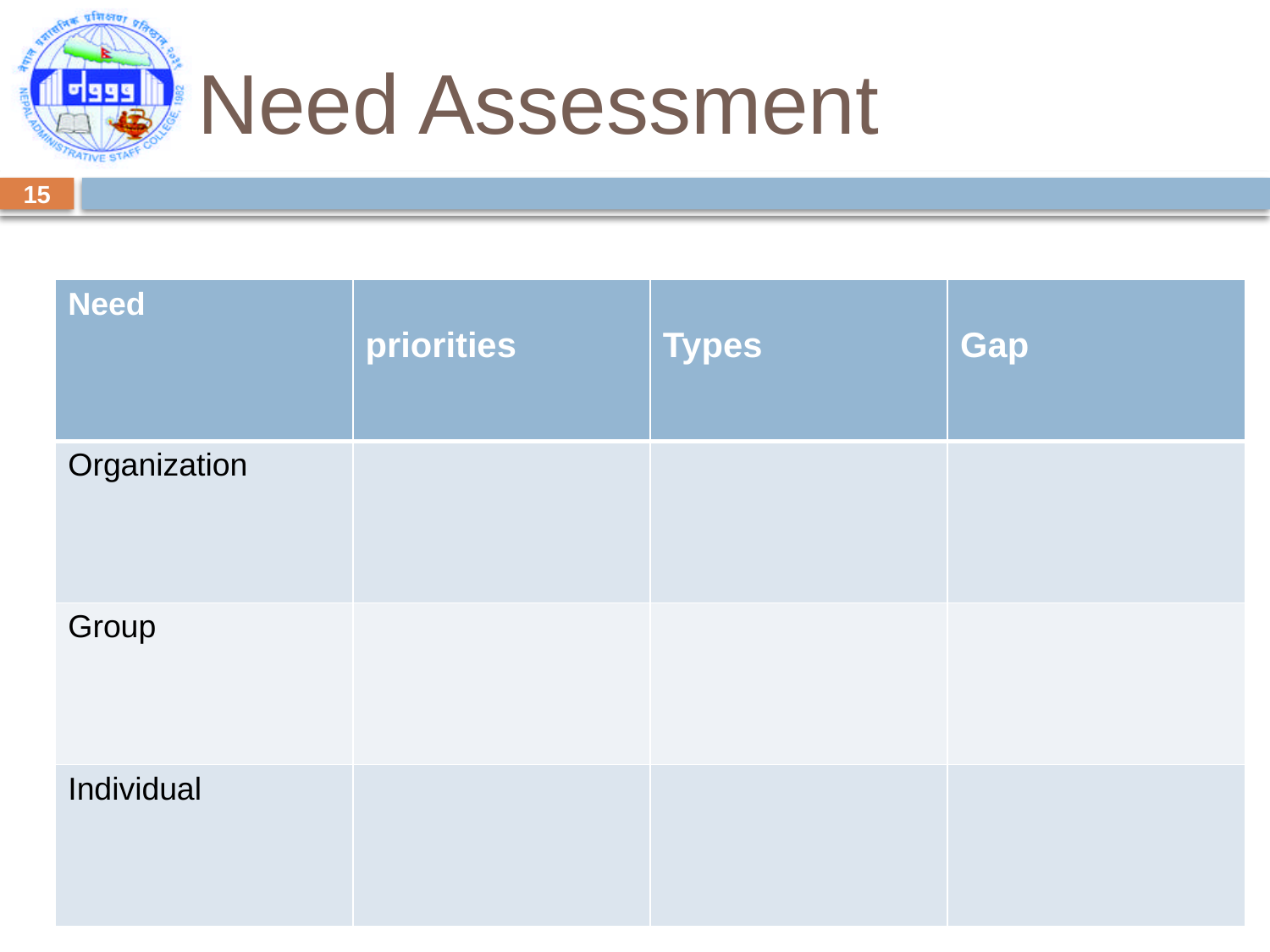

# Need Assessment
15
| Need | priorities | Types | Gap |
| --- | --- | --- | --- |
| Organization |  |  |  |
| Group |  |  |  |
| Individual |  |  |  |